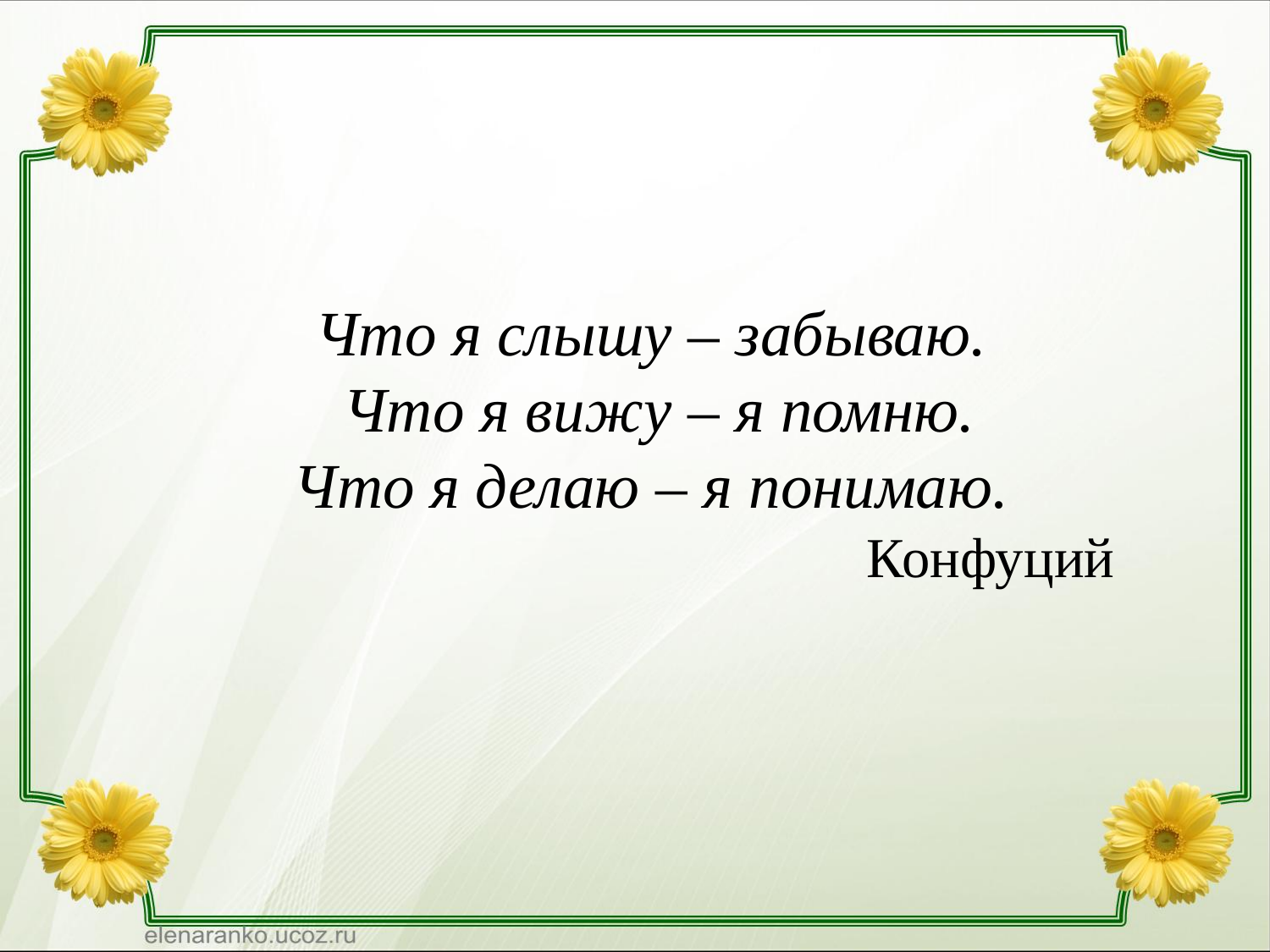

Что я слышу – забываю.
 Что я вижу – я помню.
Что я делаю – я понимаю.
Конфуций